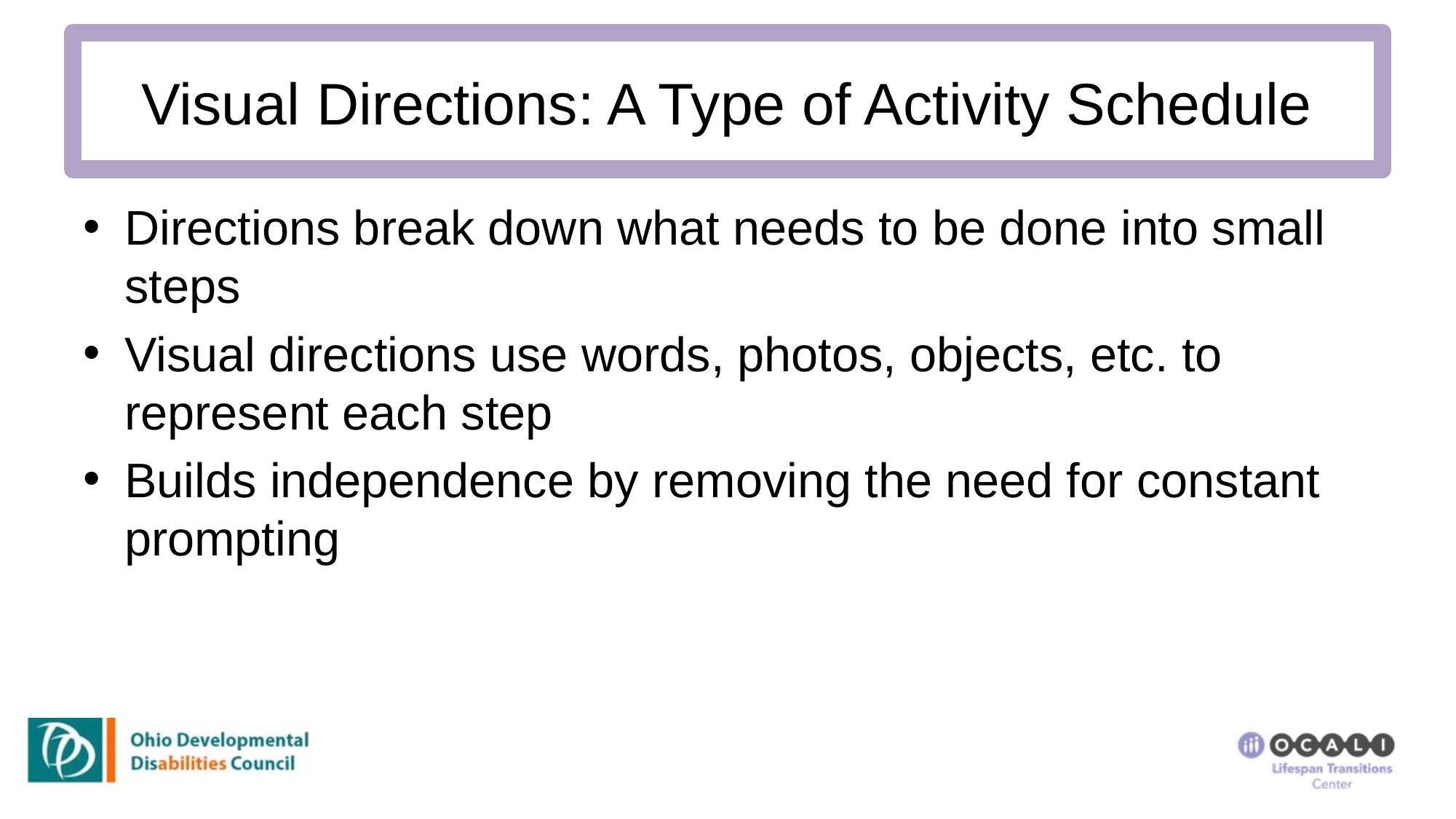

# Visual Directions: A Type of Activity Schedule
Directions break down what needs to be done into small steps
Visual directions use words, photos, objects, etc. to represent each step
Builds independence by removing the need for constant prompting